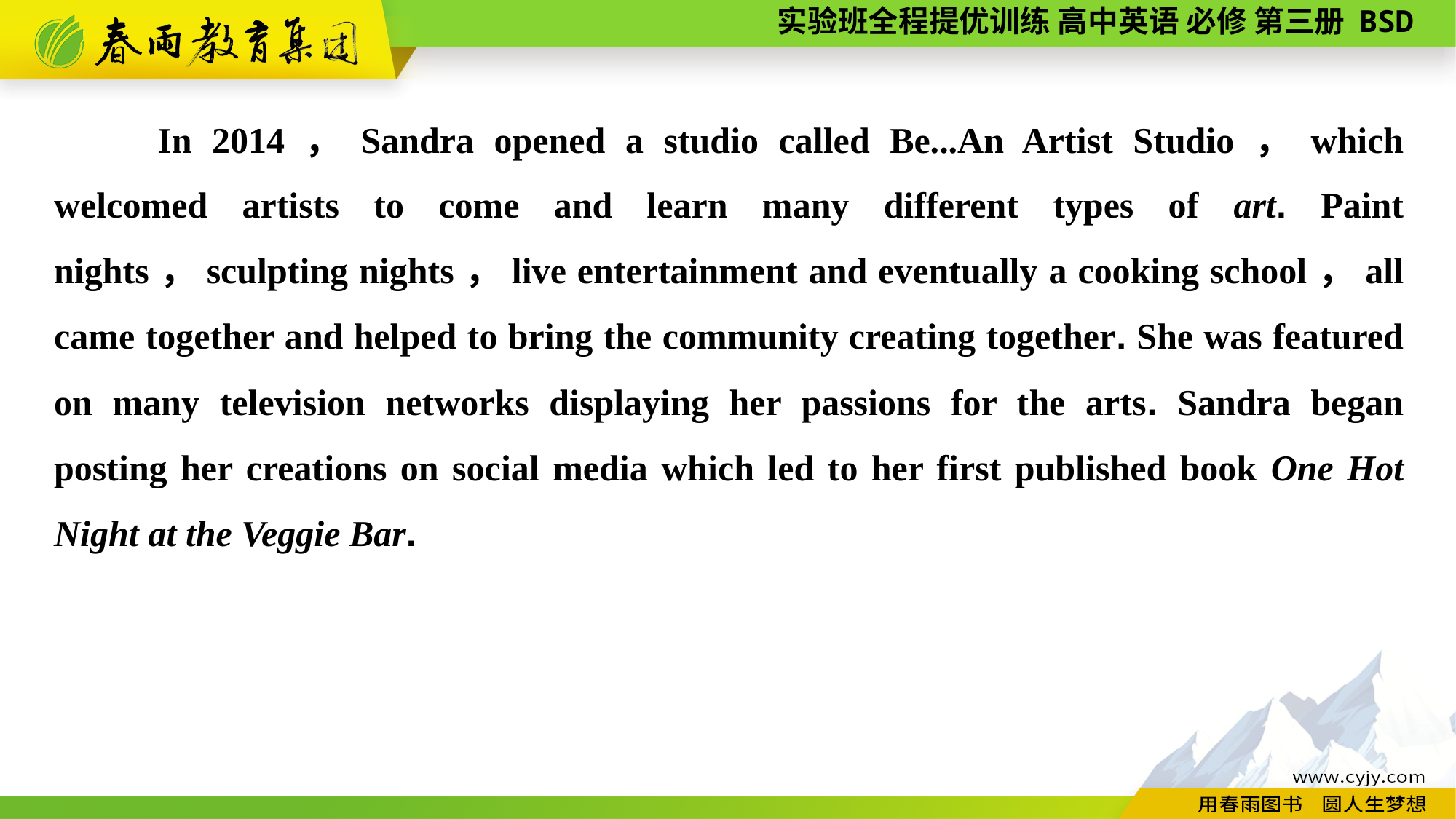

In 2014，Sandra opened a studio called Be...An Artist Studio，which welcomed artists to come and learn many different types of art. Paint nights，sculpting nights，live entertainment and eventually a cooking school，all came together and helped to bring the community creating together. She was featured on many television networks displaying her passions for the arts. Sandra began posting her creations on social media which led to her first published book One Hot Night at the Veggie Bar.